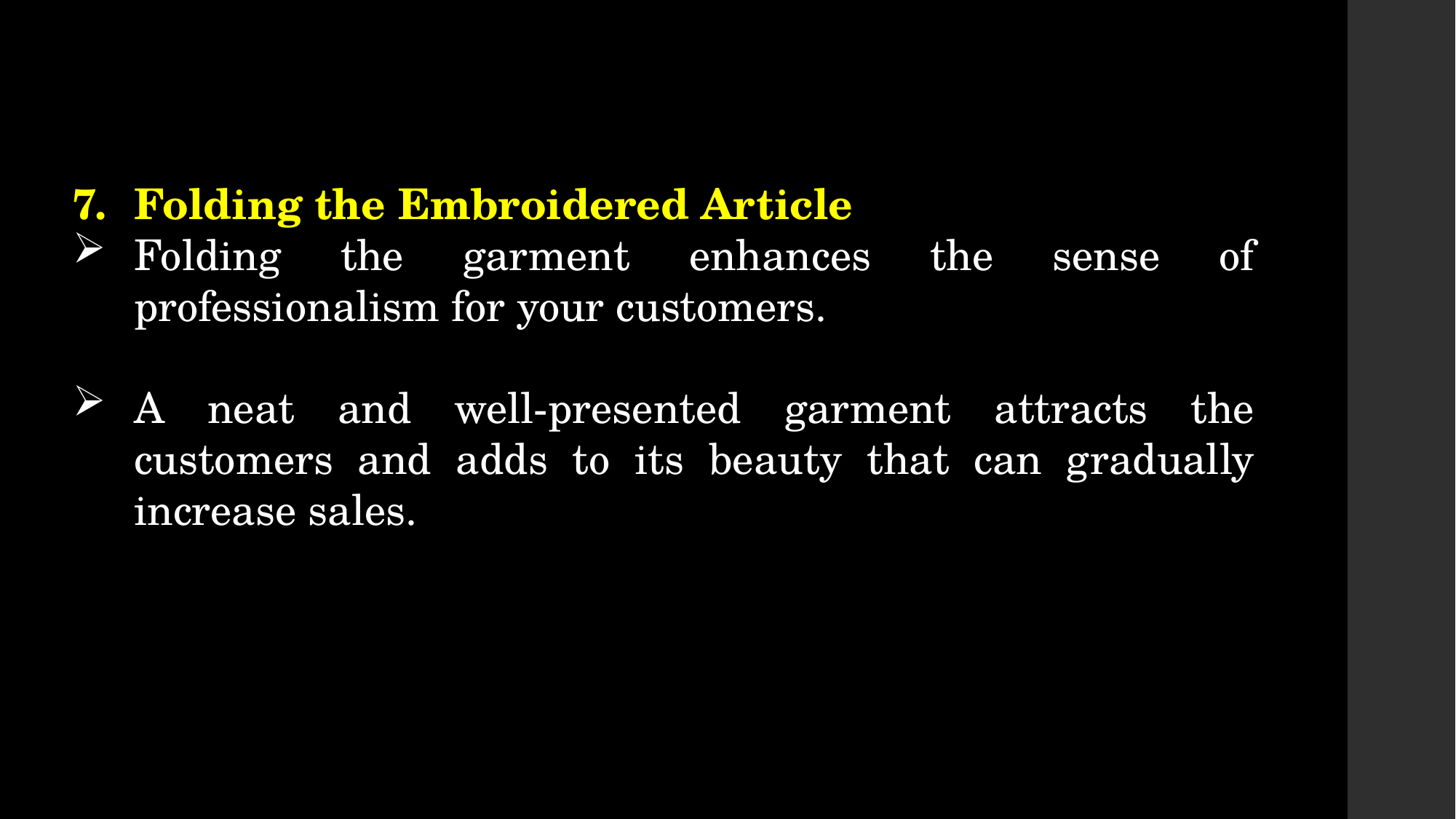

Folding the Embroidered Article
Folding the garment enhances the sense of professionalism for your customers.

A neat and well-presented garment attracts the customers and adds to its beauty that can gradually increase sales.